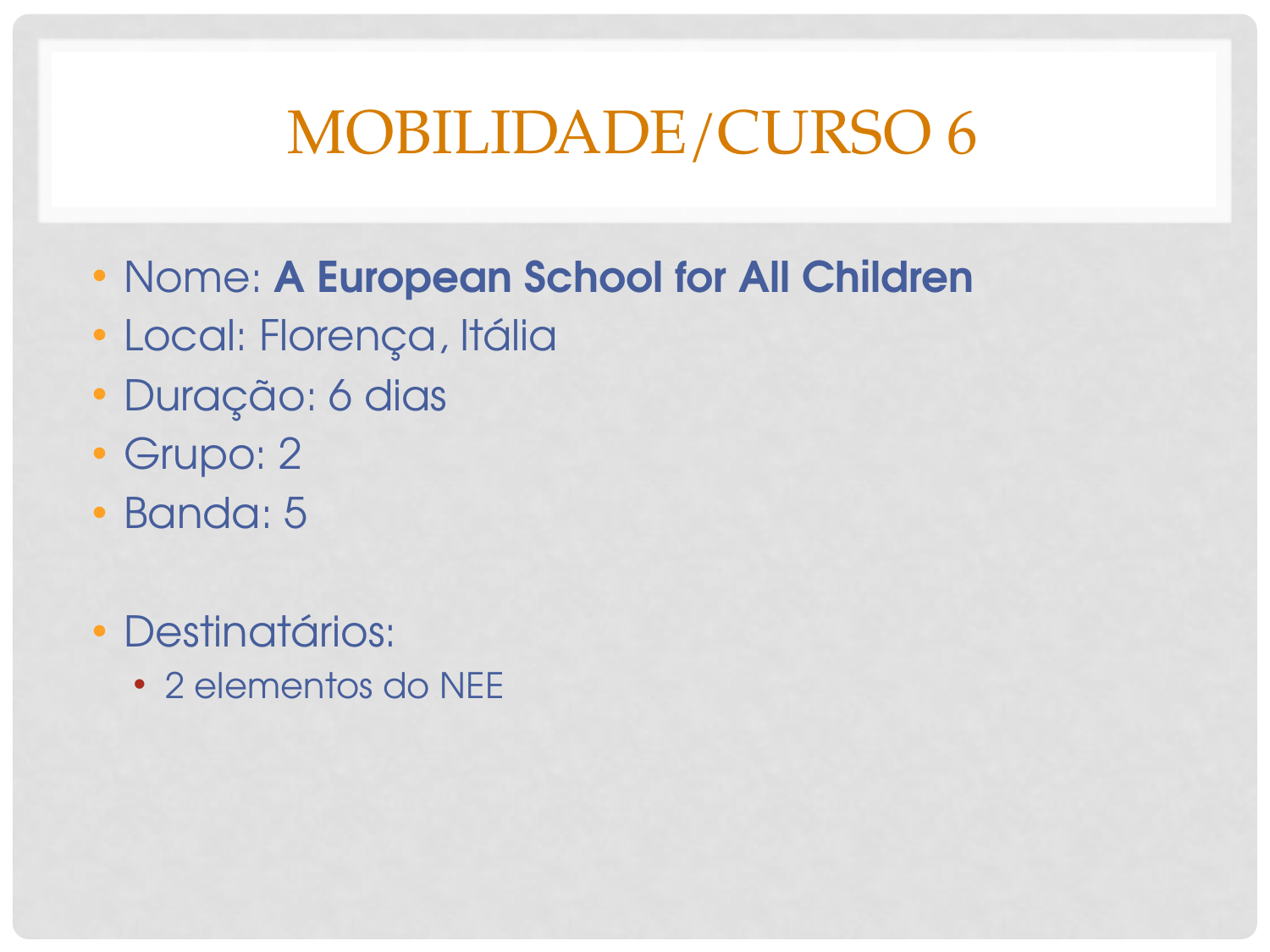

# Mobilidade/Curso 6
Nome: A European School for All Children
Local: Florença, Itália
Duração: 6 dias
Grupo: 2
Banda: 5

Destinatários:
2 elementos do NEE